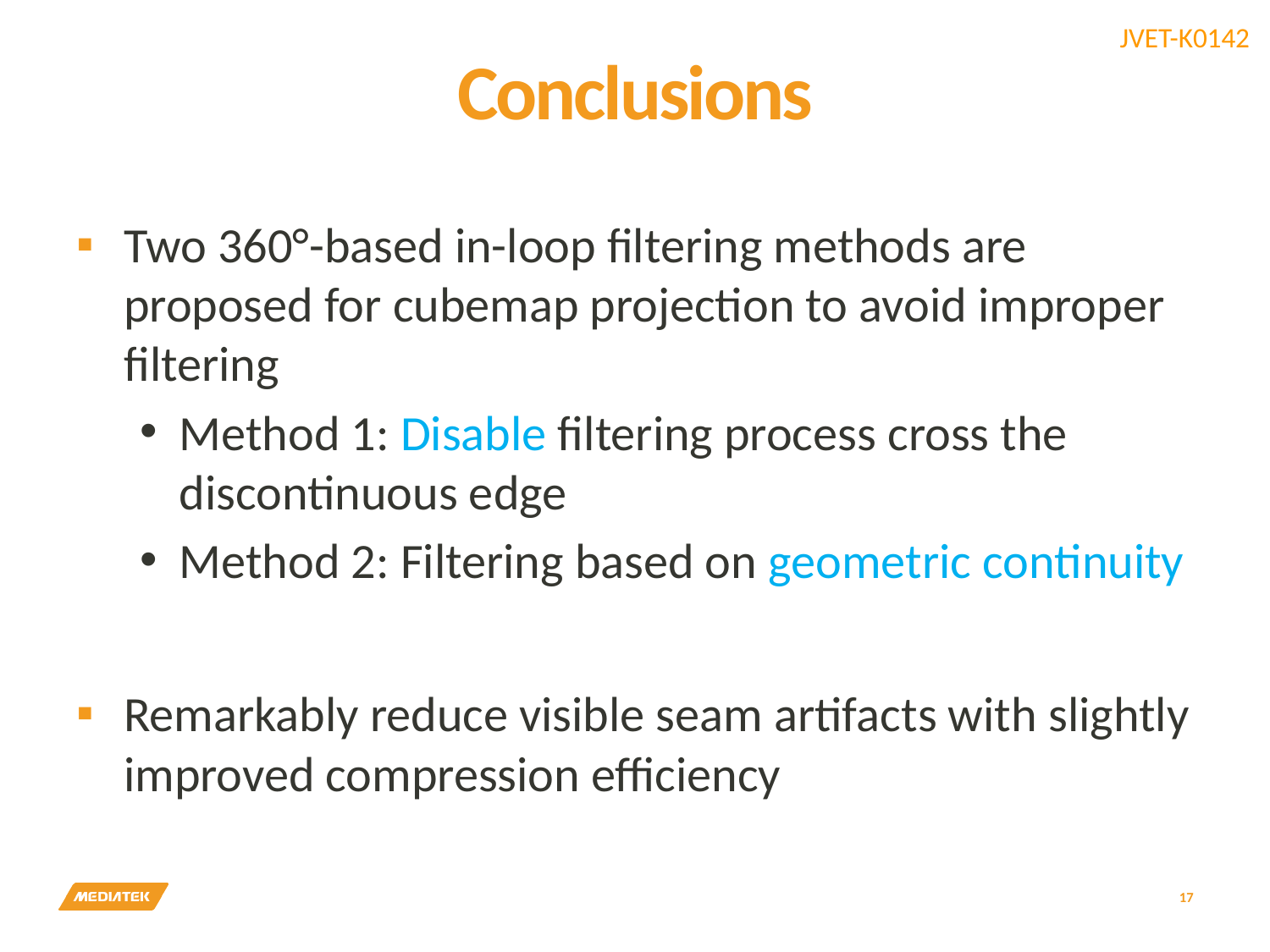

# Conclusions
Two 360°-based in-loop filtering methods are proposed for cubemap projection to avoid improper filtering
Method 1: Disable filtering process cross the discontinuous edge
Method 2: Filtering based on geometric continuity

Remarkably reduce visible seam artifacts with slightly improved compression efficiency

17